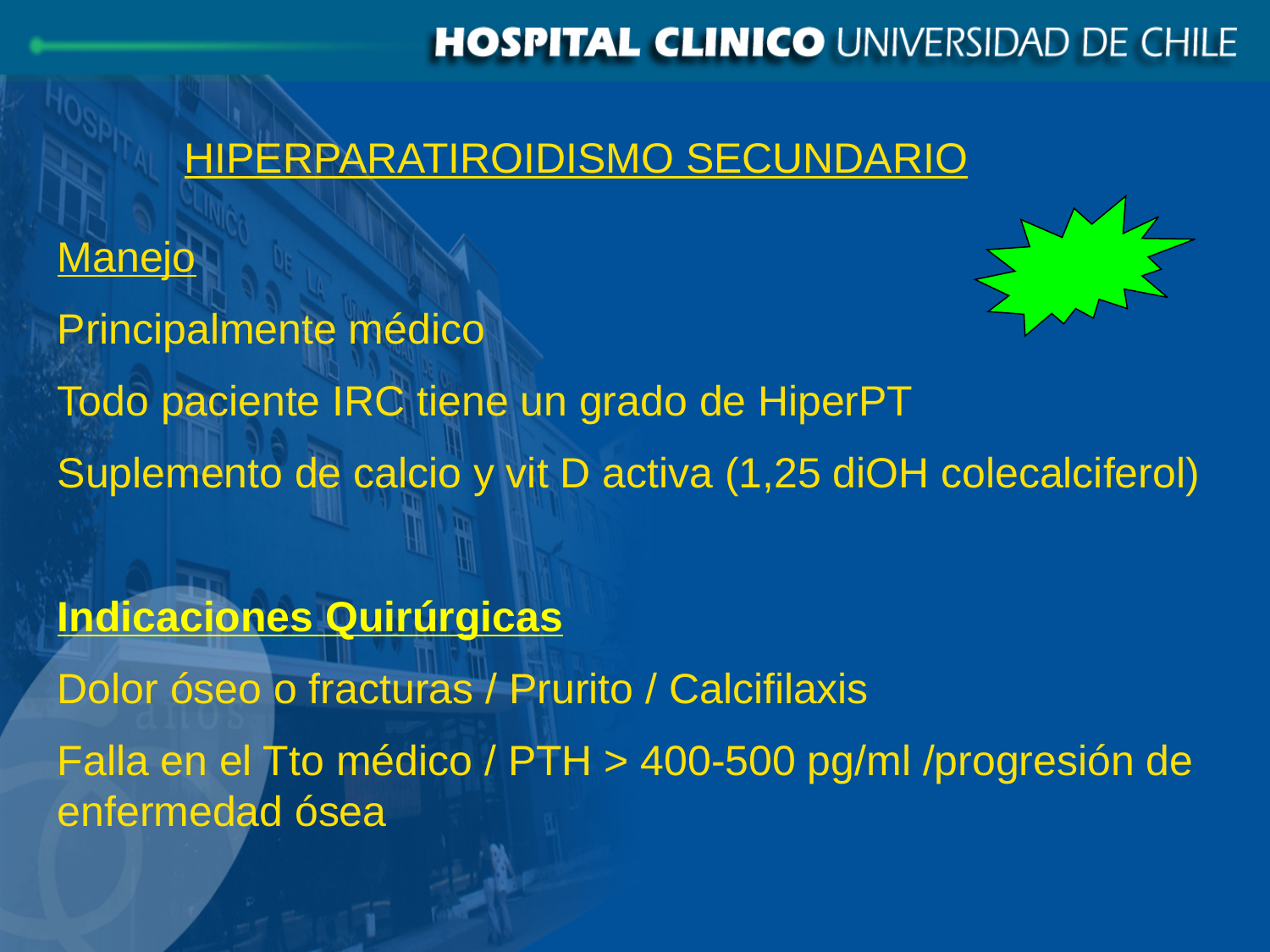

HIPERPARATIROIDISMO SECUNDARIO

Manejo
Principalmente médico
Todo paciente IRC tiene un grado de HiperPT
Suplemento de calcio y vit D activa (1,25 diOH colecalciferol)

Indicaciones Quirúrgicas
Dolor óseo o fracturas / Prurito / Calcifilaxis
Falla en el Tto médico / PTH > 400-500 pg/ml /progresión de enfermedad ósea